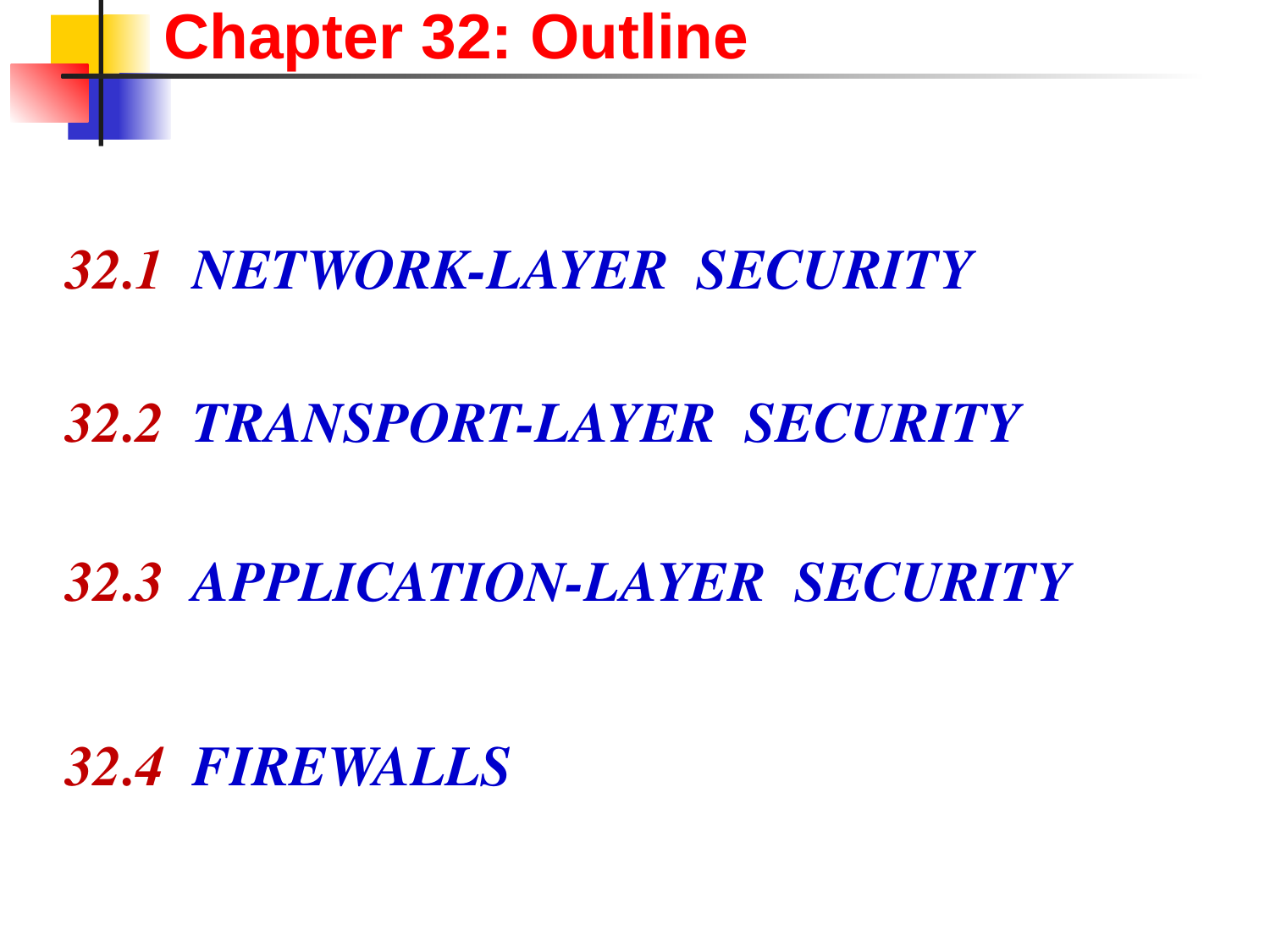

Chapter 32: Outline

32.1  NETWORK-LAYER  SECURITY

32.2  TRANSPORT-LAYER  SECURITY

32.3  APPLICATION-LAYER  SECURITY
32.4  FIREWALLS